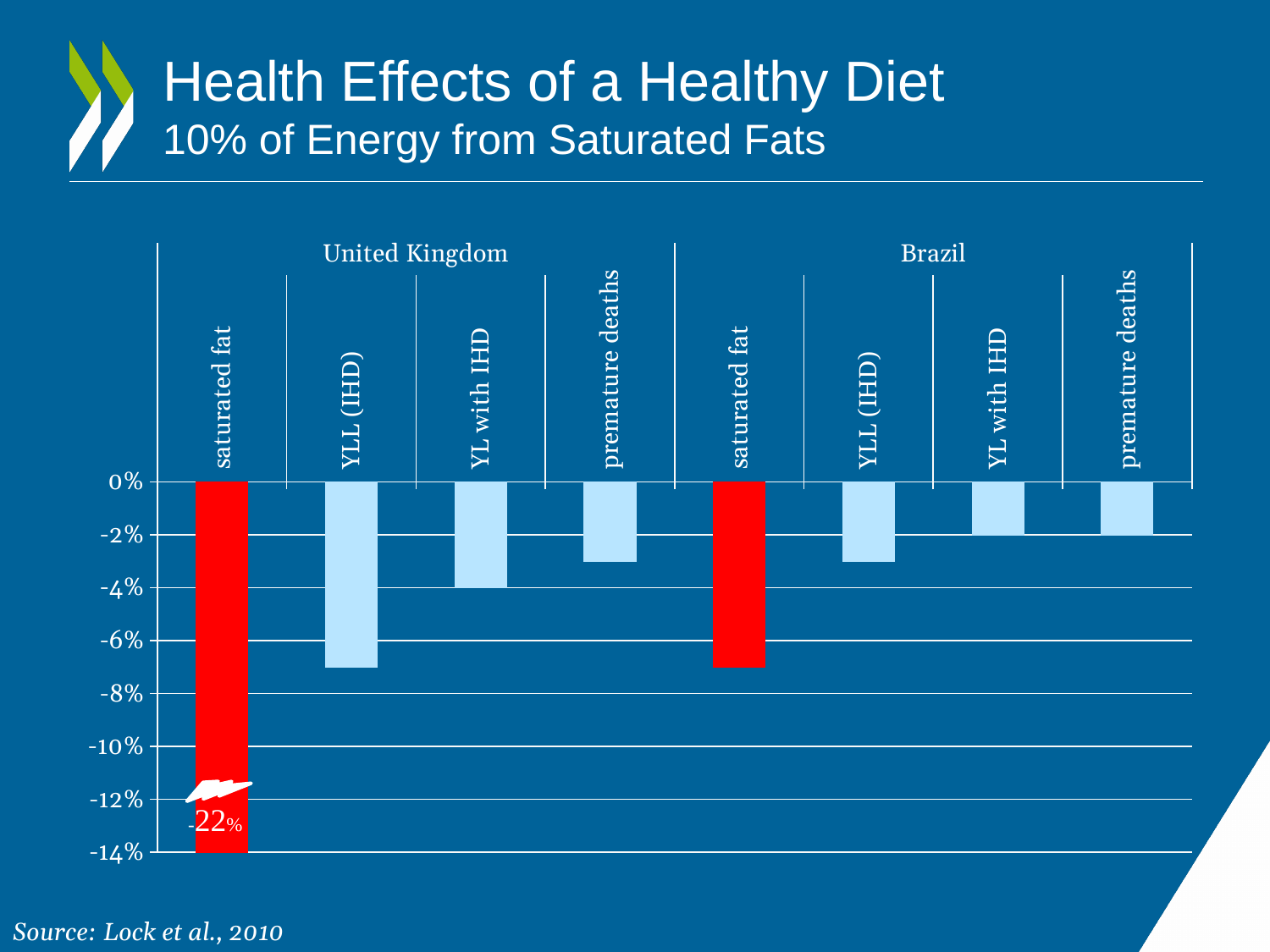

# Health Effects of a Healthy Diet 10% of Energy from Saturated Fats

### Chart

| Category |  |
|---|---|
| saturated fat | -0.22 |
| YLL (IHD) | -0.07000000000000002 |
| YL with IHD | -0.040000000000000015 |
| premature deaths | -0.030000000000000002 |
| saturated fat | -0.07000000000000002 |
| YLL (IHD) | -0.030000000000000002 |
| YL with IHD | -0.020000000000000007 |
| premature deaths | -0.020000000000000007 |
Source: Lock et al., 2010